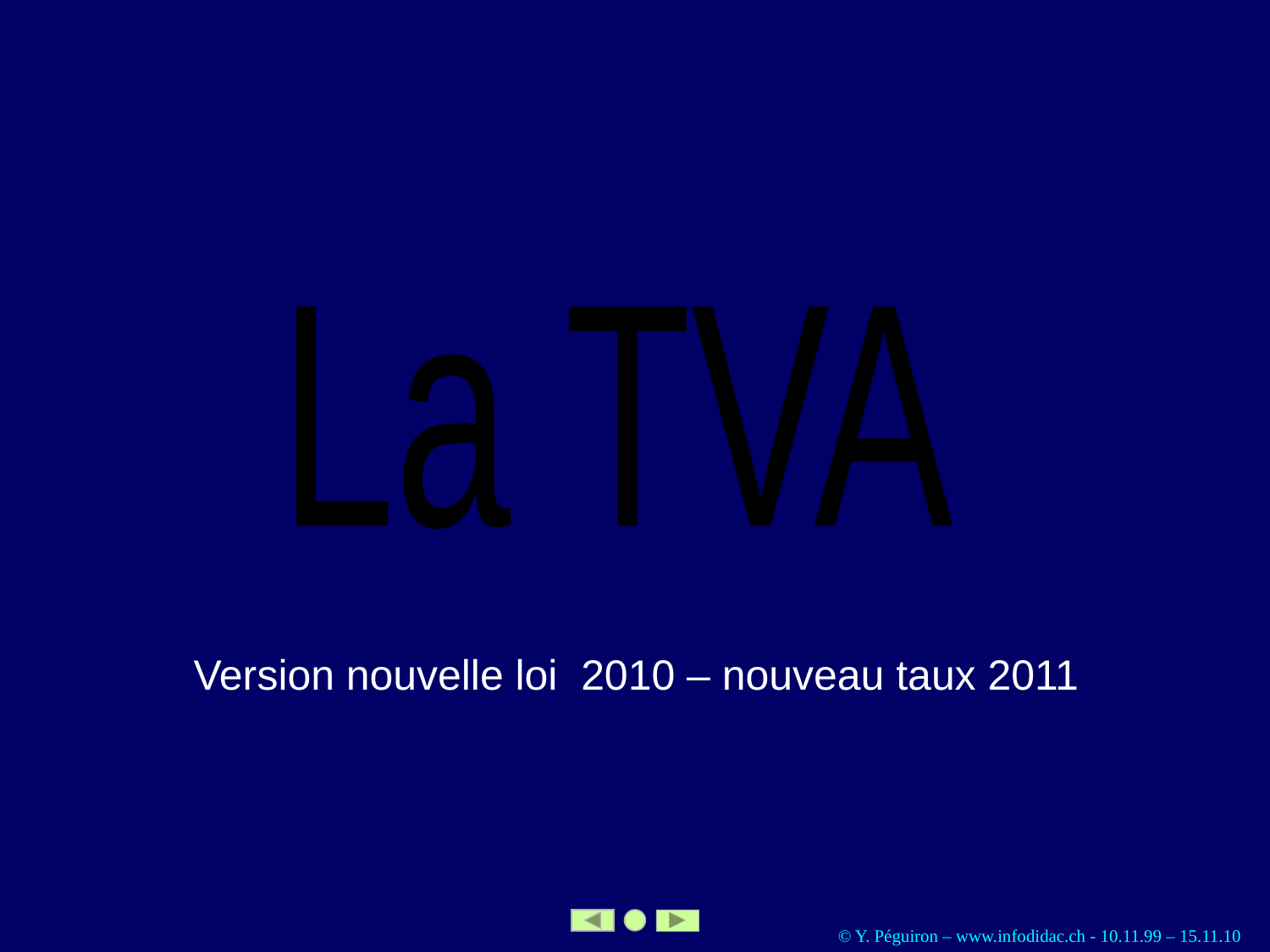

La TVA
Version nouvelle loi  2010 – nouveau taux 2011
© Y. Péguiron – www.infodidac.ch - 10.11.99 – 15.11.10